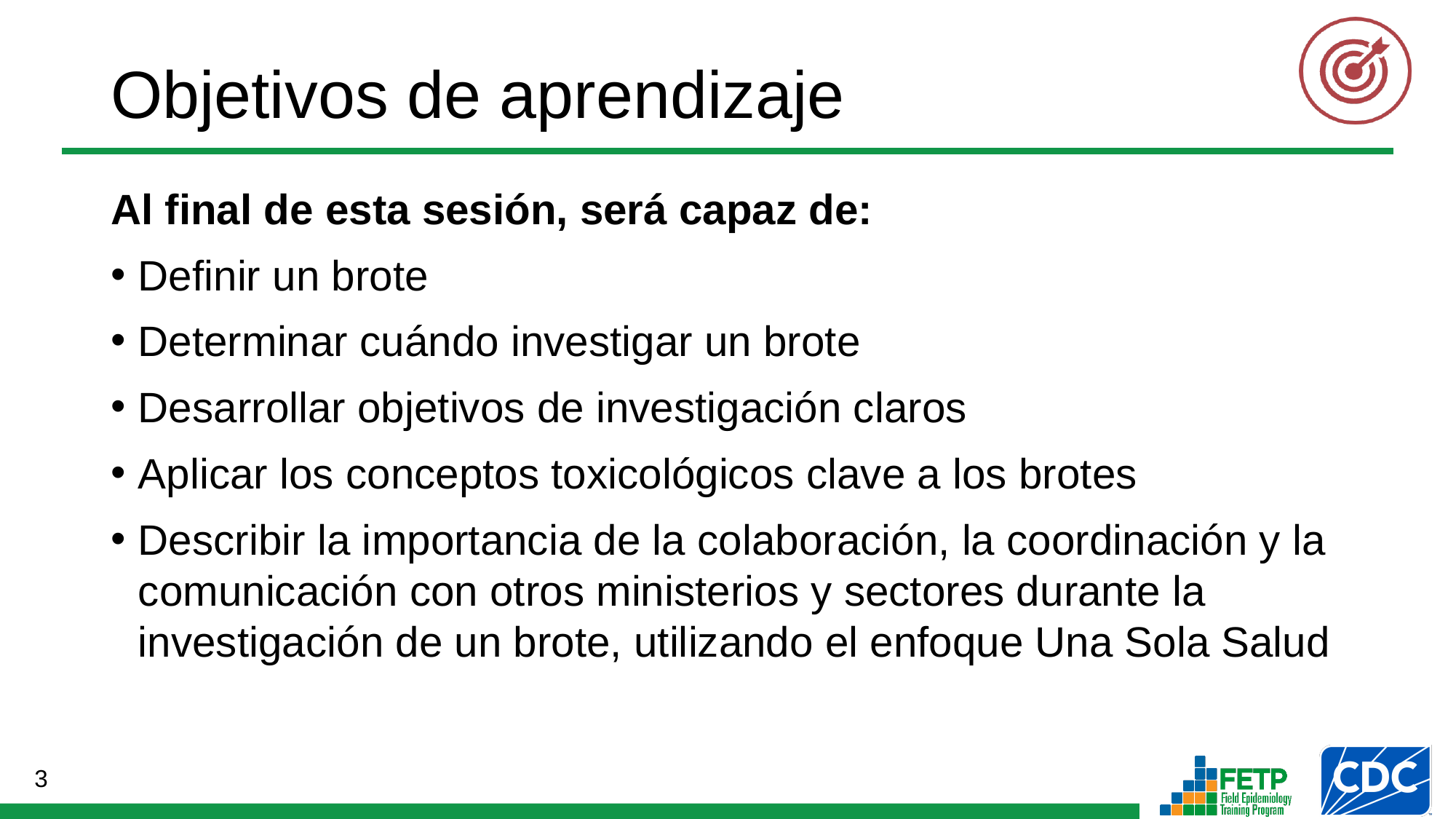

Al final de esta sesión, será capaz de:
Definir un brote
Determinar cuándo investigar un brote
Desarrollar objetivos de investigación claros
Aplicar los conceptos toxicológicos clave a los brotes
Describir la importancia de la colaboración, la coordinación y la comunicación con otros ministerios y sectores durante la investigación de un brote, utilizando el enfoque Una Sola Salud